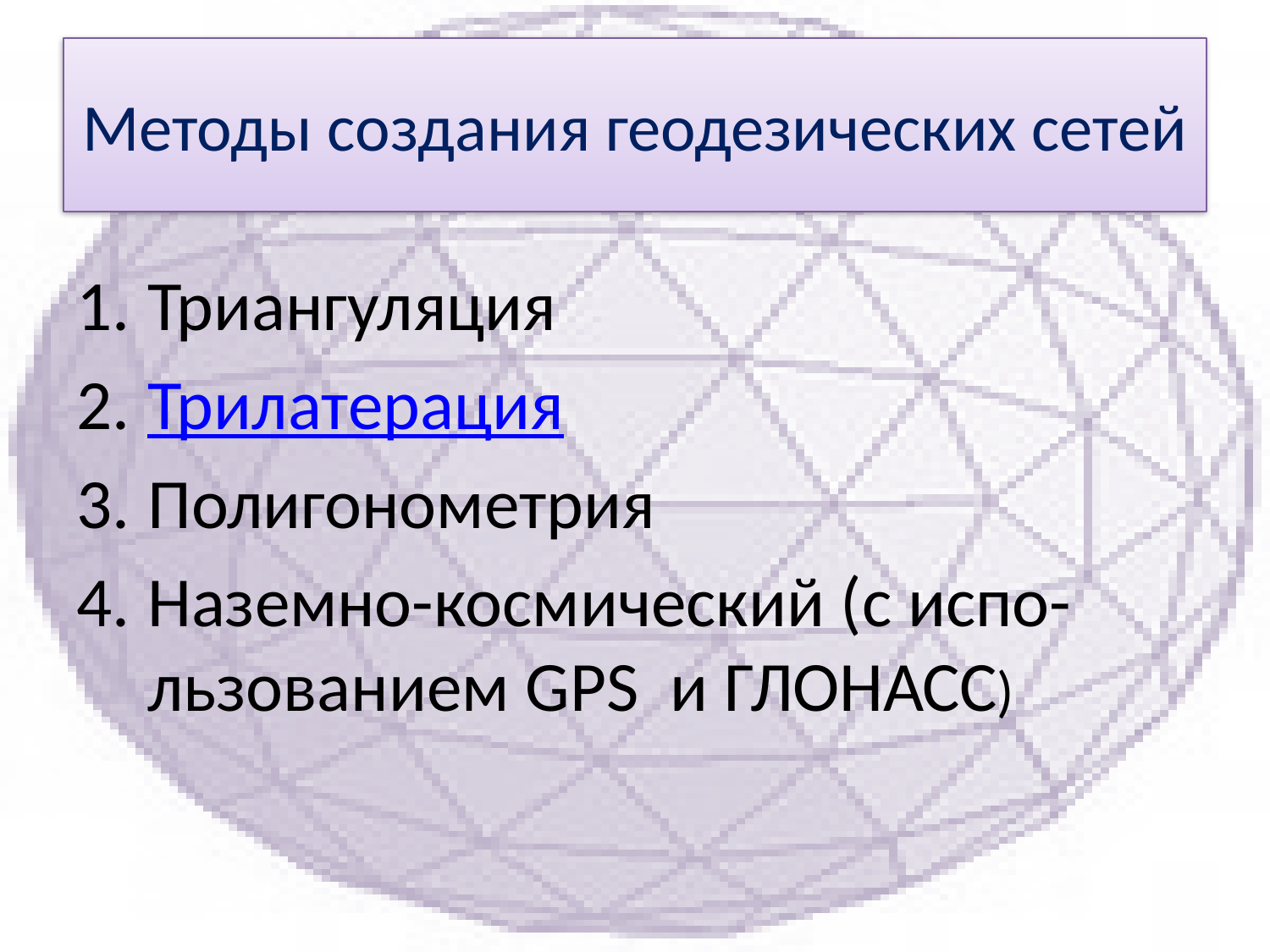

# Методы создания геодезических сетей
Триангуляция
Трилатерация
Полигонометрия
Наземно-космический (с испо-льзованием GPS  и ГЛОНАСС)